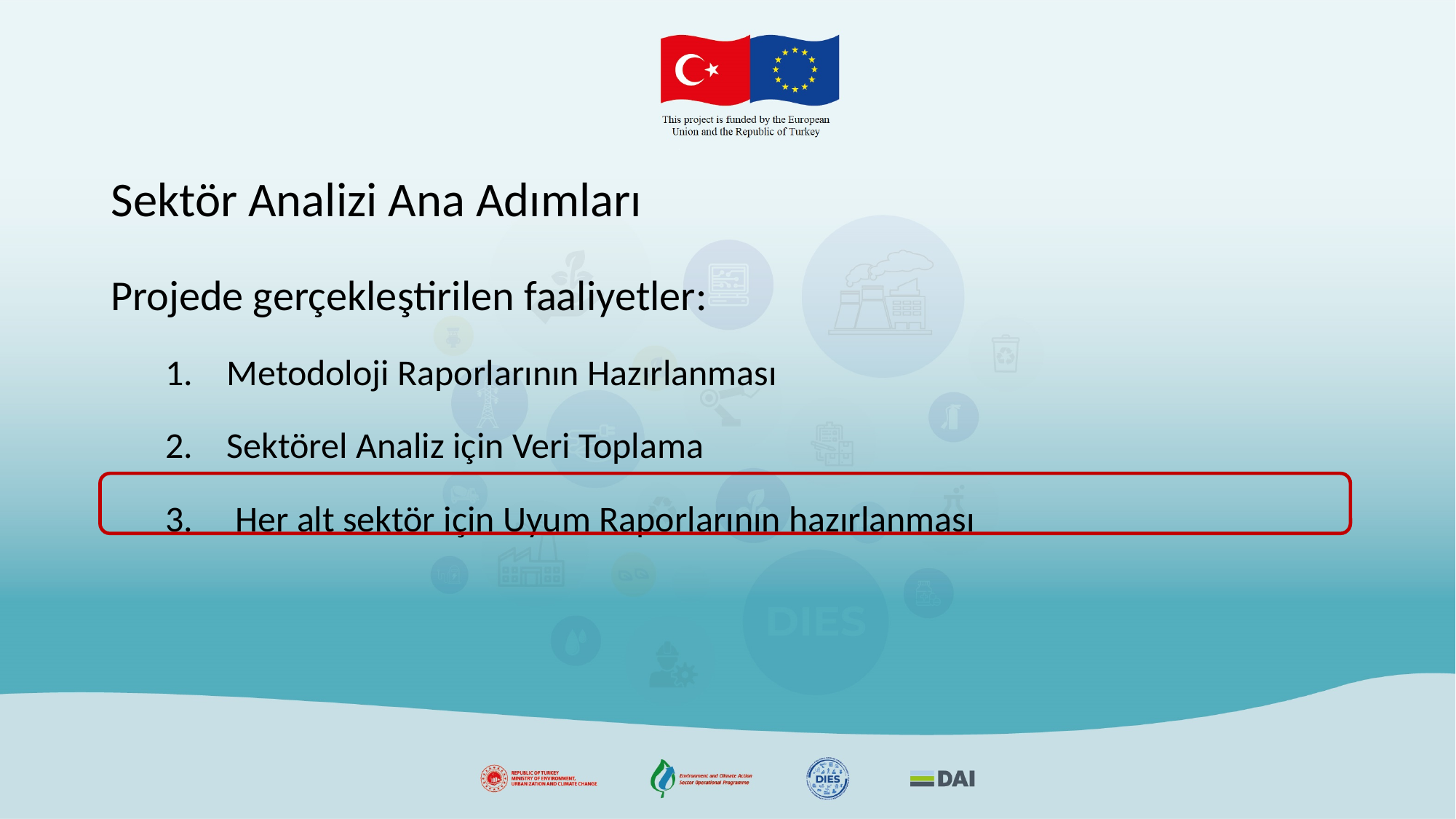

# Sektör Analizi Ana Adımları
Projede gerçekleştirilen faaliyetler:
Metodoloji Raporlarının Hazırlanması
Sektörel Analiz için Veri Toplama
 Her alt sektör için Uyum Raporlarının hazırlanması